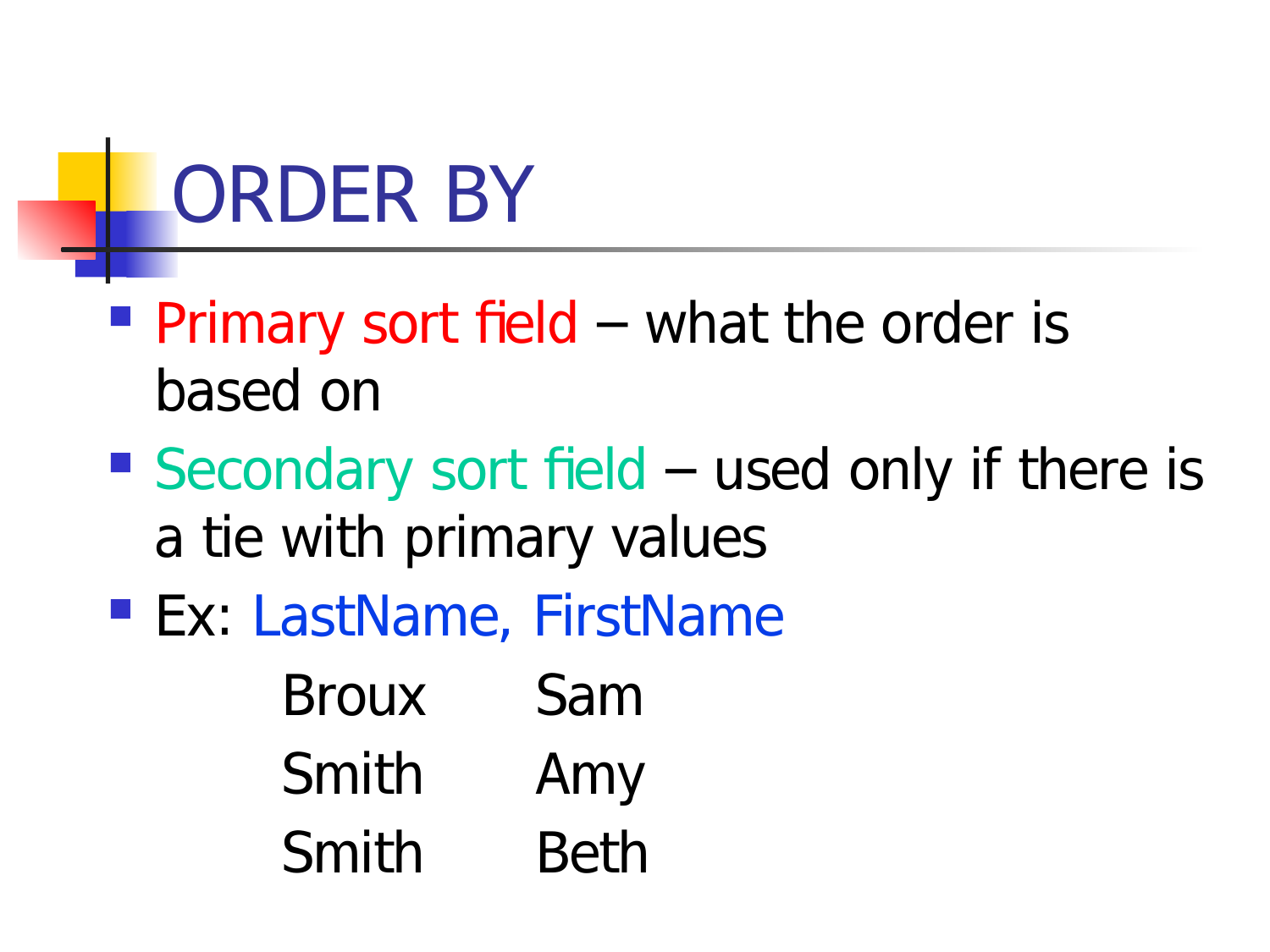

# ORDER BY
Primary sort field – what the order is based on
Secondary sort field – used only if there is a tie with primary values
Ex: LastName, FirstName
 		Broux	Sam
		Smith	Amy
		Smith	Beth